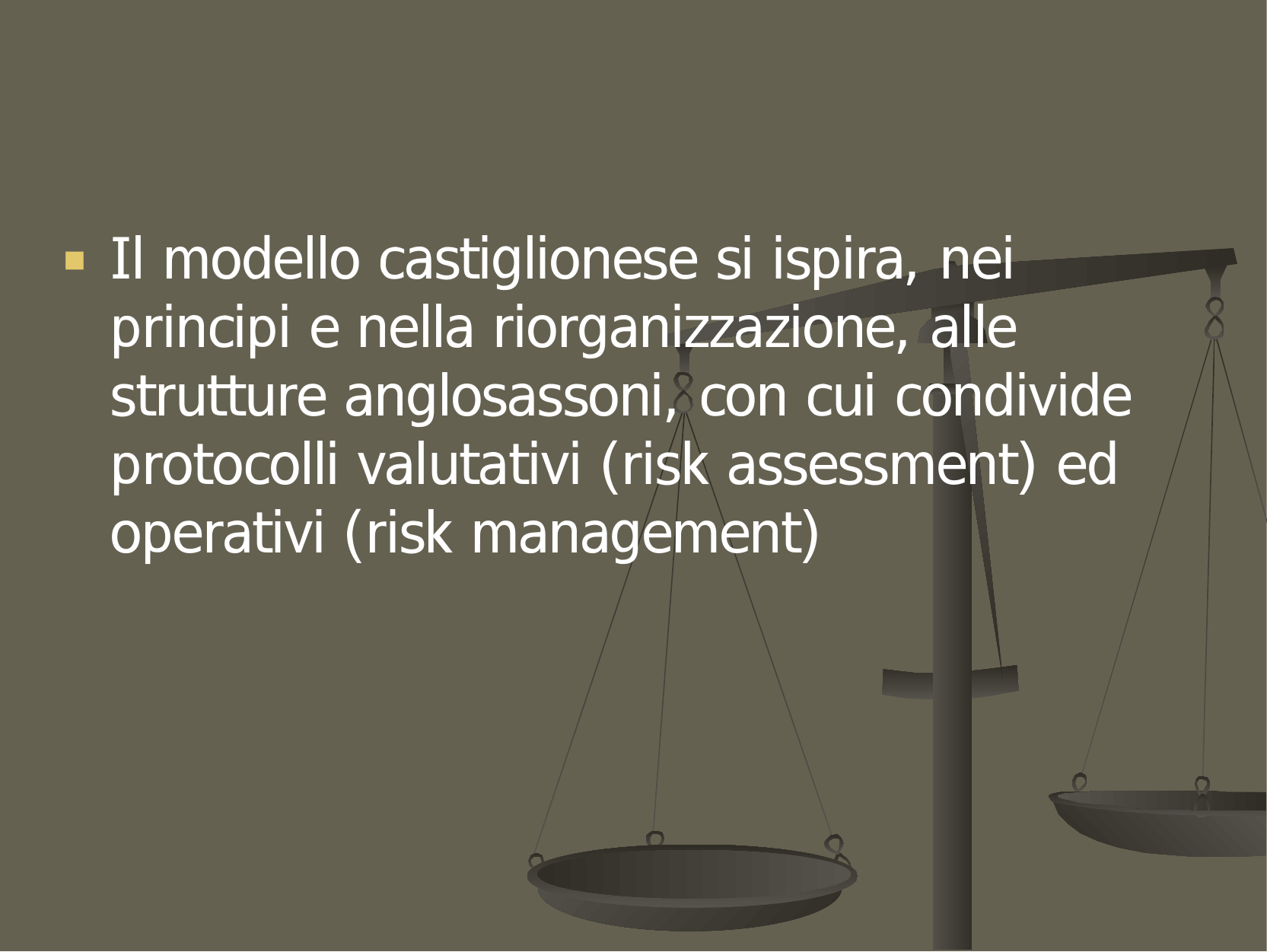

Il modello castiglionese si ispira, nei principi e nella riorganizzazione, alle strutture anglosassoni, con cui condivide protocolli valutativi (risk assessment) ed operativi (risk management)